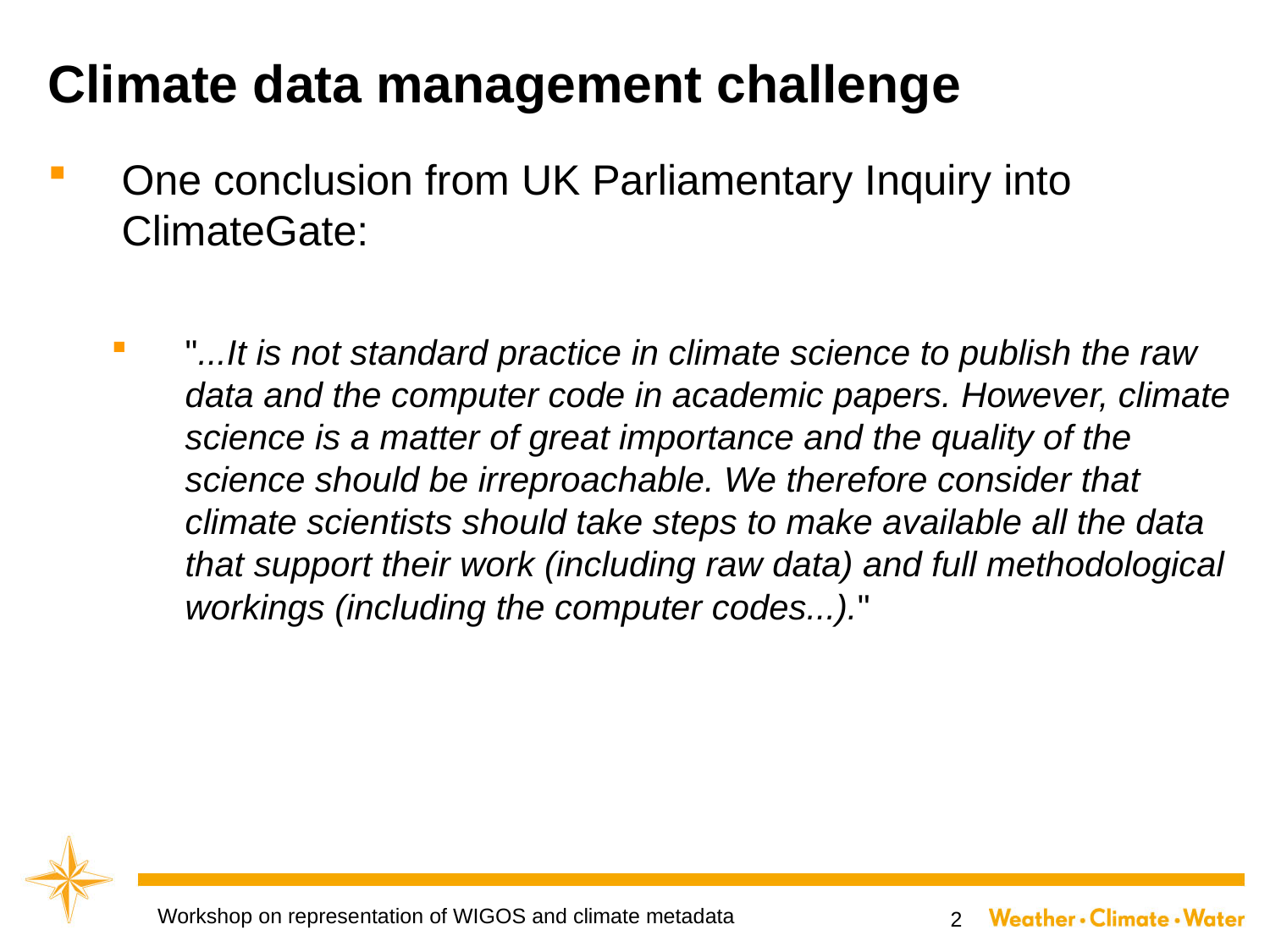

Climate data management challenge
One conclusion from UK Parliamentary Inquiry into ClimateGate:

"...It is not standard practice in climate science to publish the raw data and the computer code in academic papers. However, climate science is a matter of great importance and the quality of the science should be irreproachable. We therefore consider that climate scientists should take steps to make available all the data that support their work (including raw data) and full methodological workings (including the computer codes...)."
Workshop on representation of WIGOS and climate metadata
2